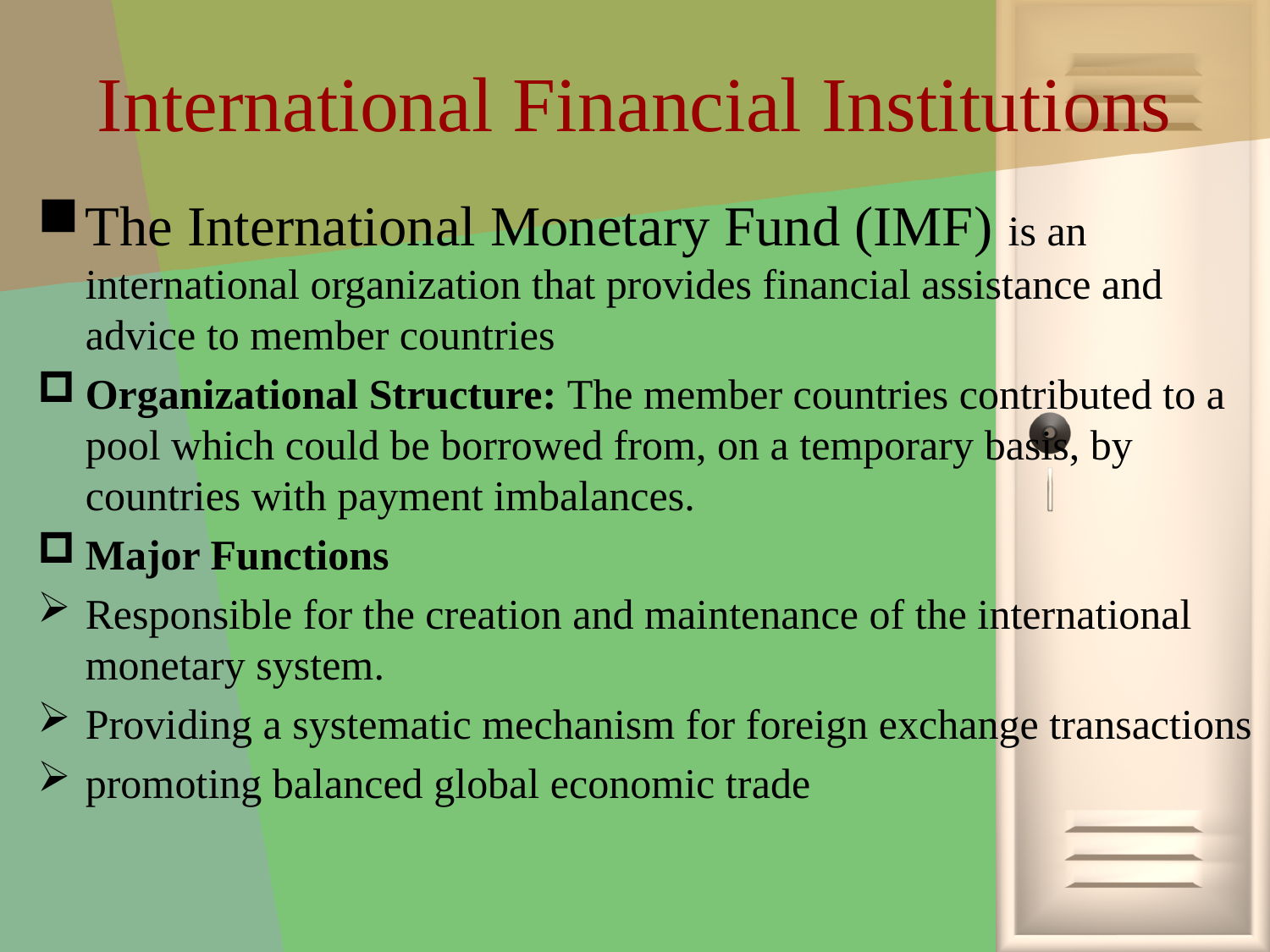

# International Financial Institutions
The International Monetary Fund (IMF) is an international organization that provides financial assistance and advice to member countries
Organizational Structure: The member countries contributed to a pool which could be borrowed from, on a temporary basis, by countries with payment imbalances.
Major Functions
Responsible for the creation and maintenance of the international monetary system.
Providing a systematic mechanism for foreign exchange transactions
promoting balanced global economic trade